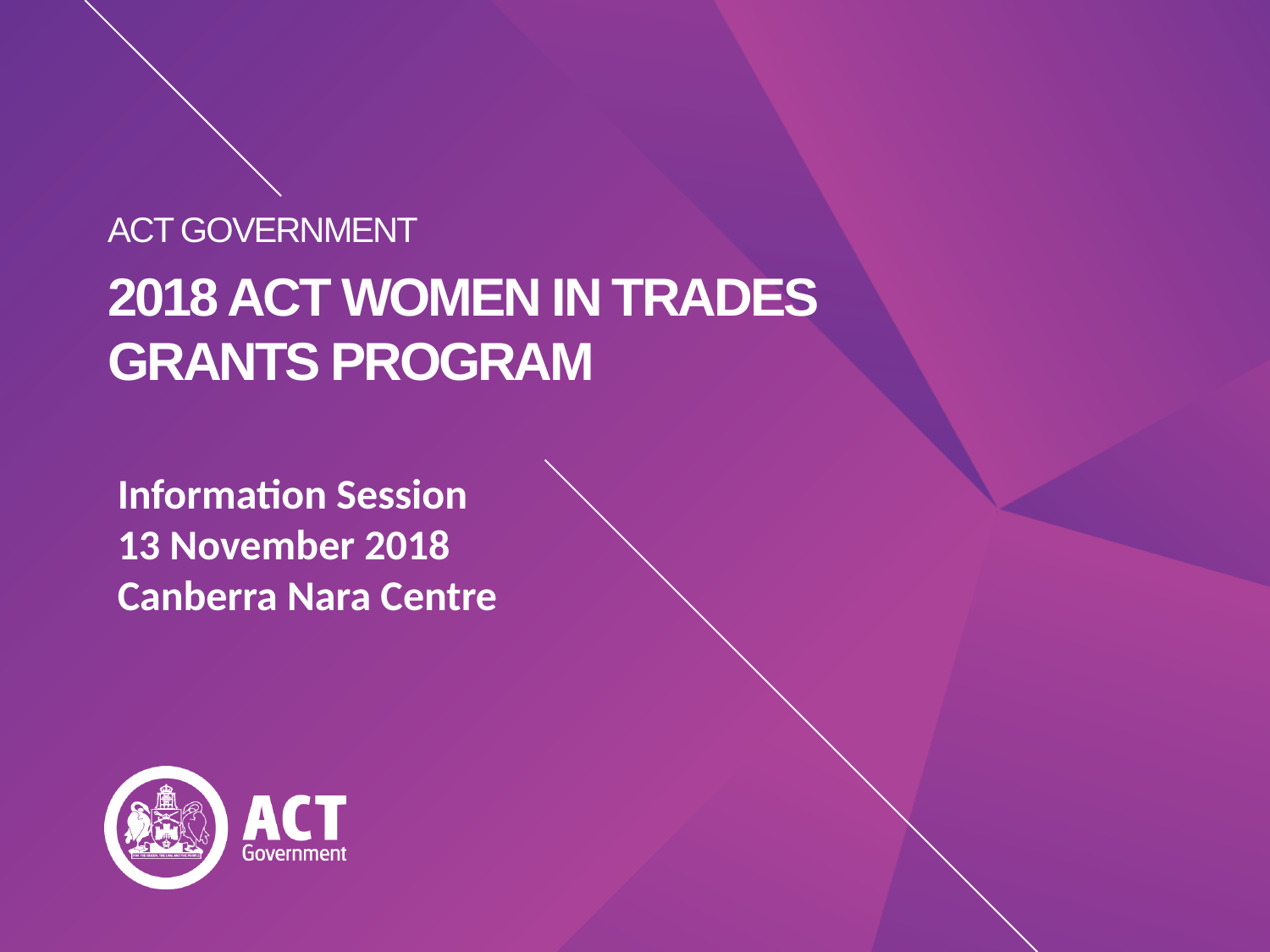

# 2018 ACT WOMEN IN TRADES GRANTS PROGRAM
Information Session
13 November 2018
Canberra Nara Centre